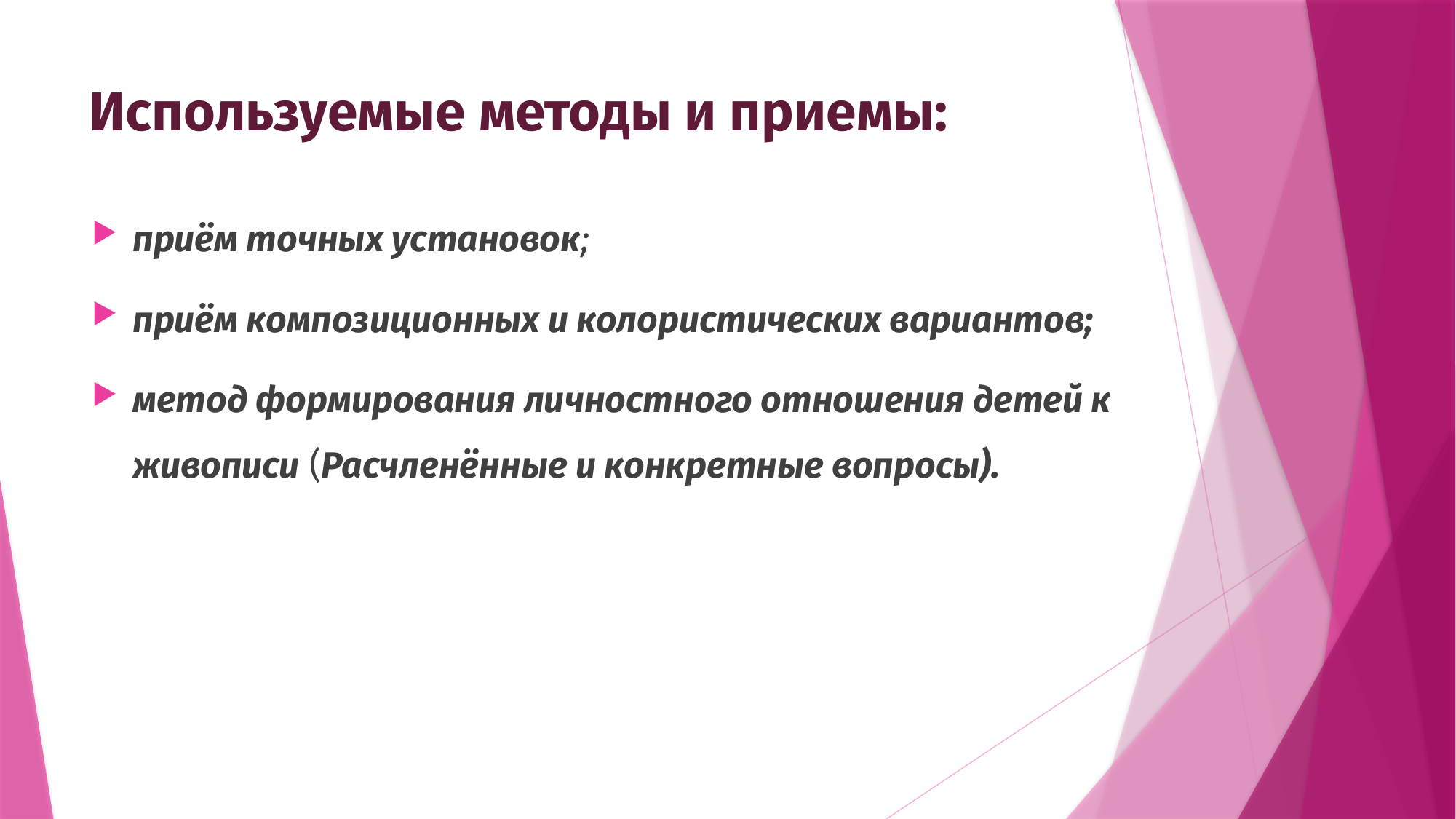

# Используемые методы и приемы:
приём точных установок;
приём композиционных и колористических вариантов;
метод формирования личностного отношения детей к живописи (Расчленённые и конкретные вопросы).